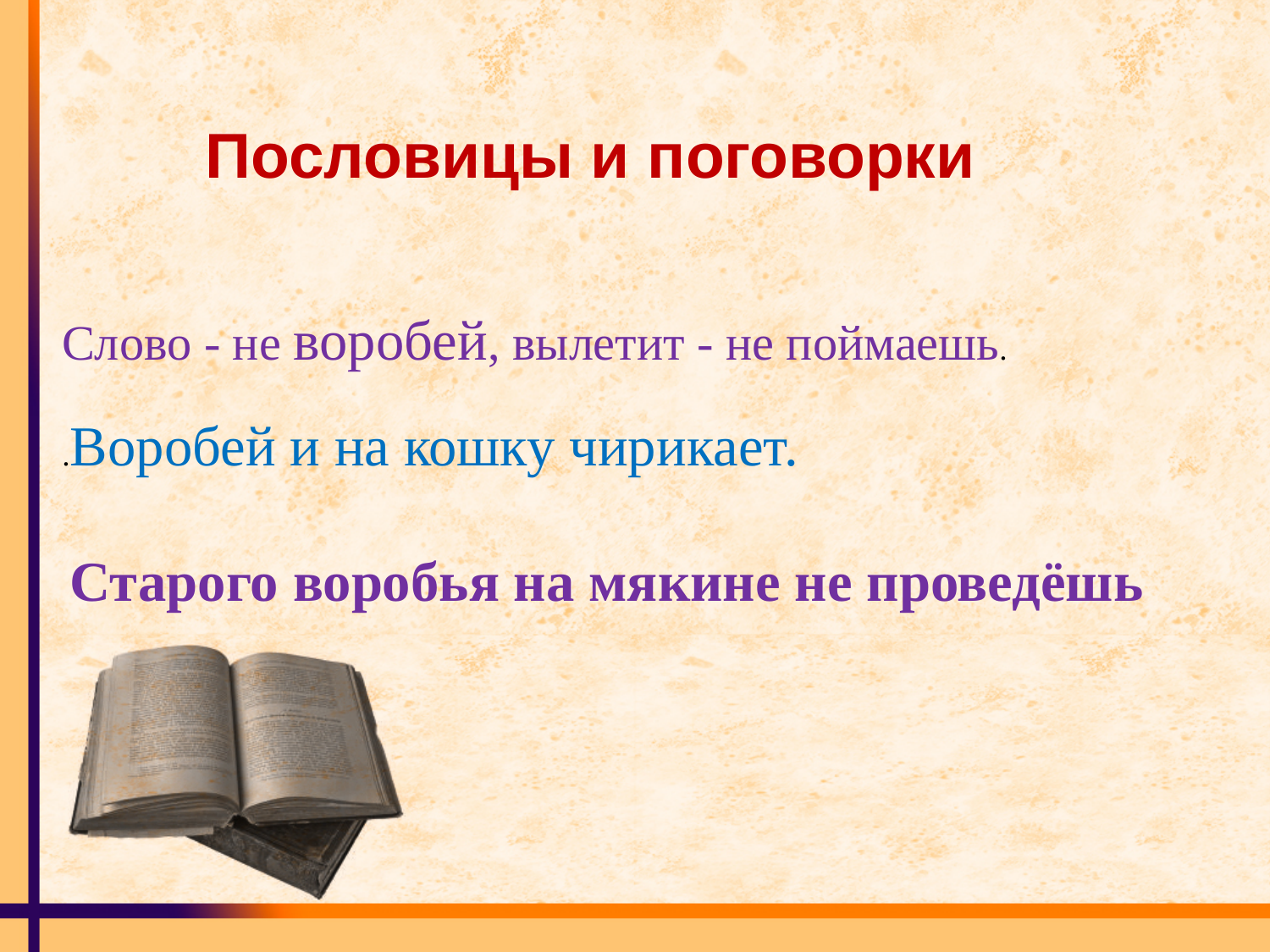

Пословицы и поговорки
Слово - не воробей, вылетит - не поймаешь.

.Воробей и на кошку чирикает.

 Старого воробья на мякине не проведёшь